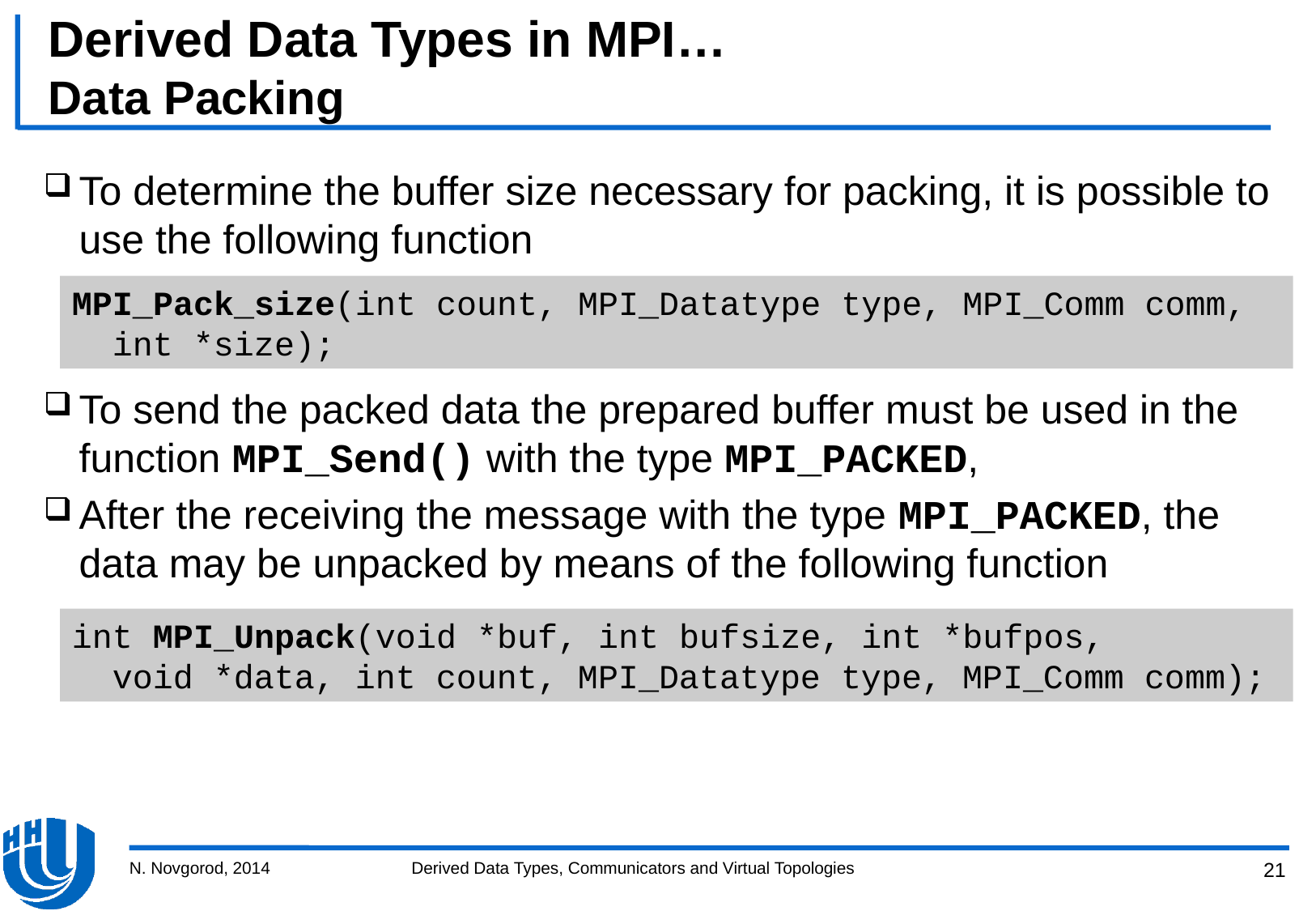

# Derived Data Types in MPI… Data Packing
To determine the buffer size necessary for packing, it is possible to use the following function

To send the packed data the prepared buffer must be used in the function MPI_Send() with the type MPI_PACKED,
After the receiving the message with the type MPI_PACKED, the data may be unpacked by means of the following function

MPI_Pack_size(int count, MPI_Datatype type, MPI_Comm comm,
  int *size);
int MPI_Unpack(void *buf, int bufsize, int *bufpos,
  void *data, int count, MPI_Datatype type, MPI_Comm comm);
N. Novgorod, 2014
Derived Data Types, Communicators and Virtual Topologies
21